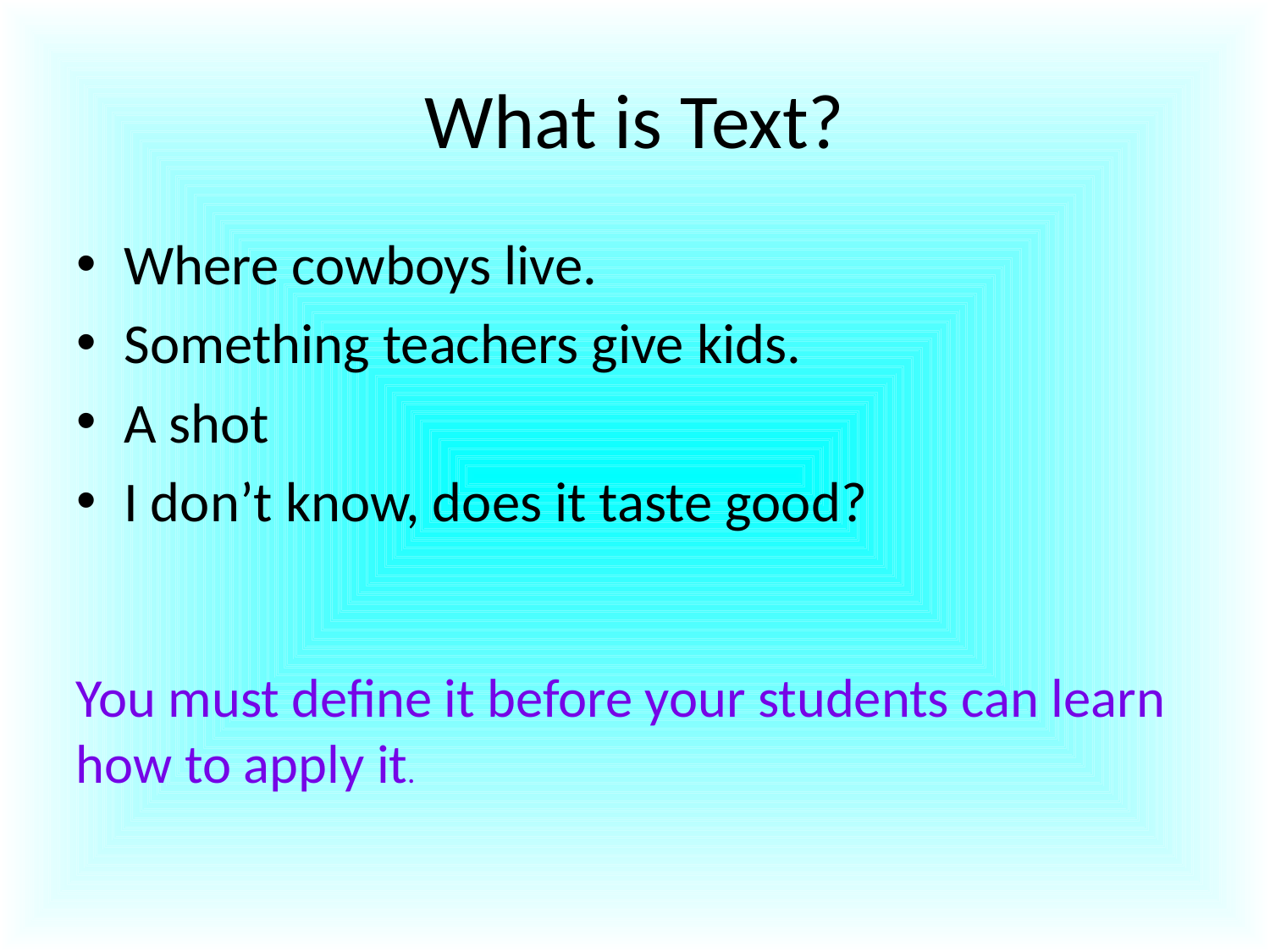

# What is Text?
Where cowboys live.
Something teachers give kids.
A shot
I don’t know, does it taste good?
You must define it before your students can learn how to apply it.